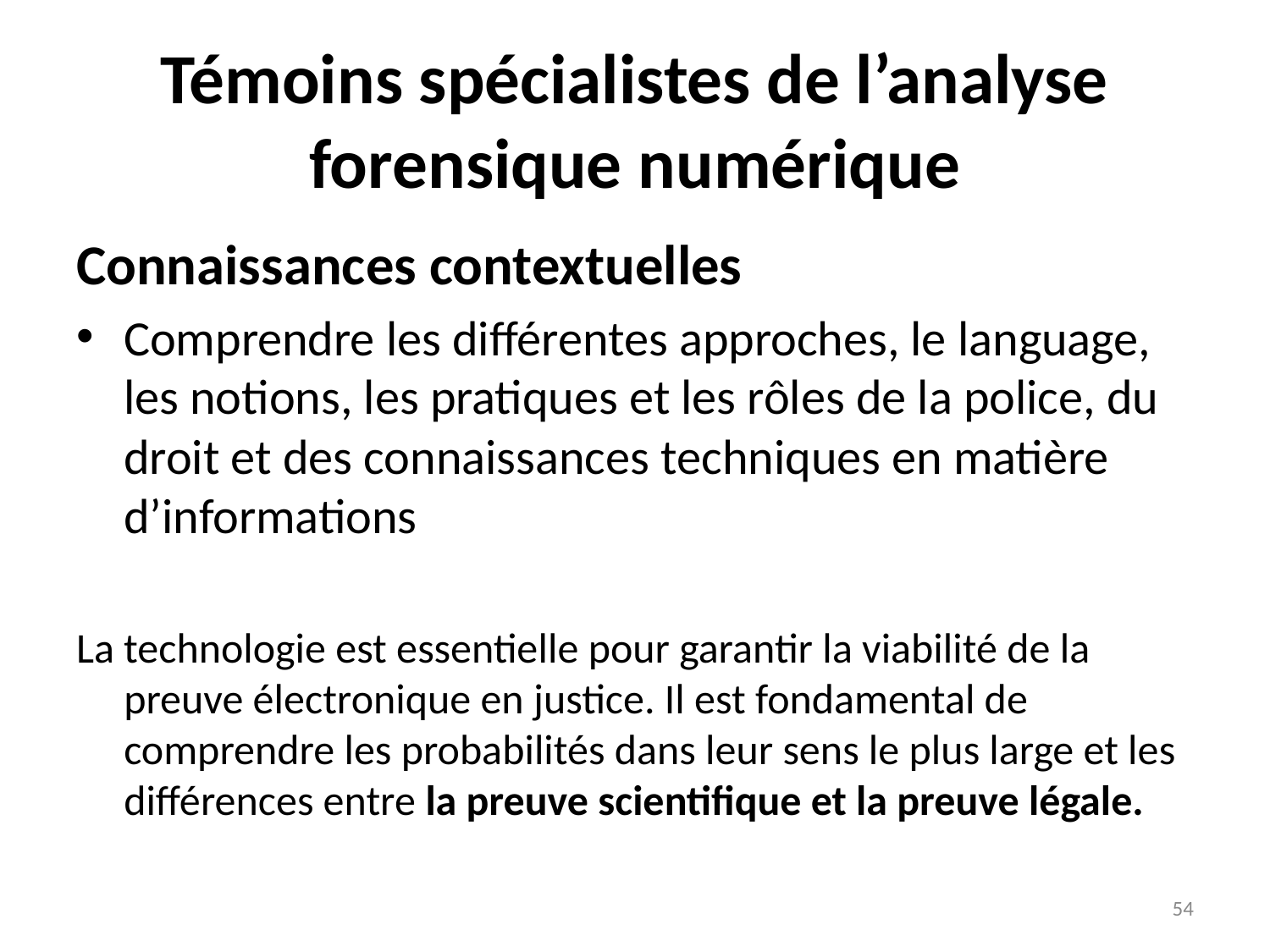

# Témoins spécialistes de l’analyse forensique numérique
Connaissances contextuelles
Comprendre les différentes approches, le language, les notions, les pratiques et les rôles de la police, du droit et des connaissances techniques en matière d’informations

La technologie est essentielle pour garantir la viabilité de la preuve électronique en justice. Il est fondamental de comprendre les probabilités dans leur sens le plus large et les différences entre la preuve scientifique et la preuve légale.

54